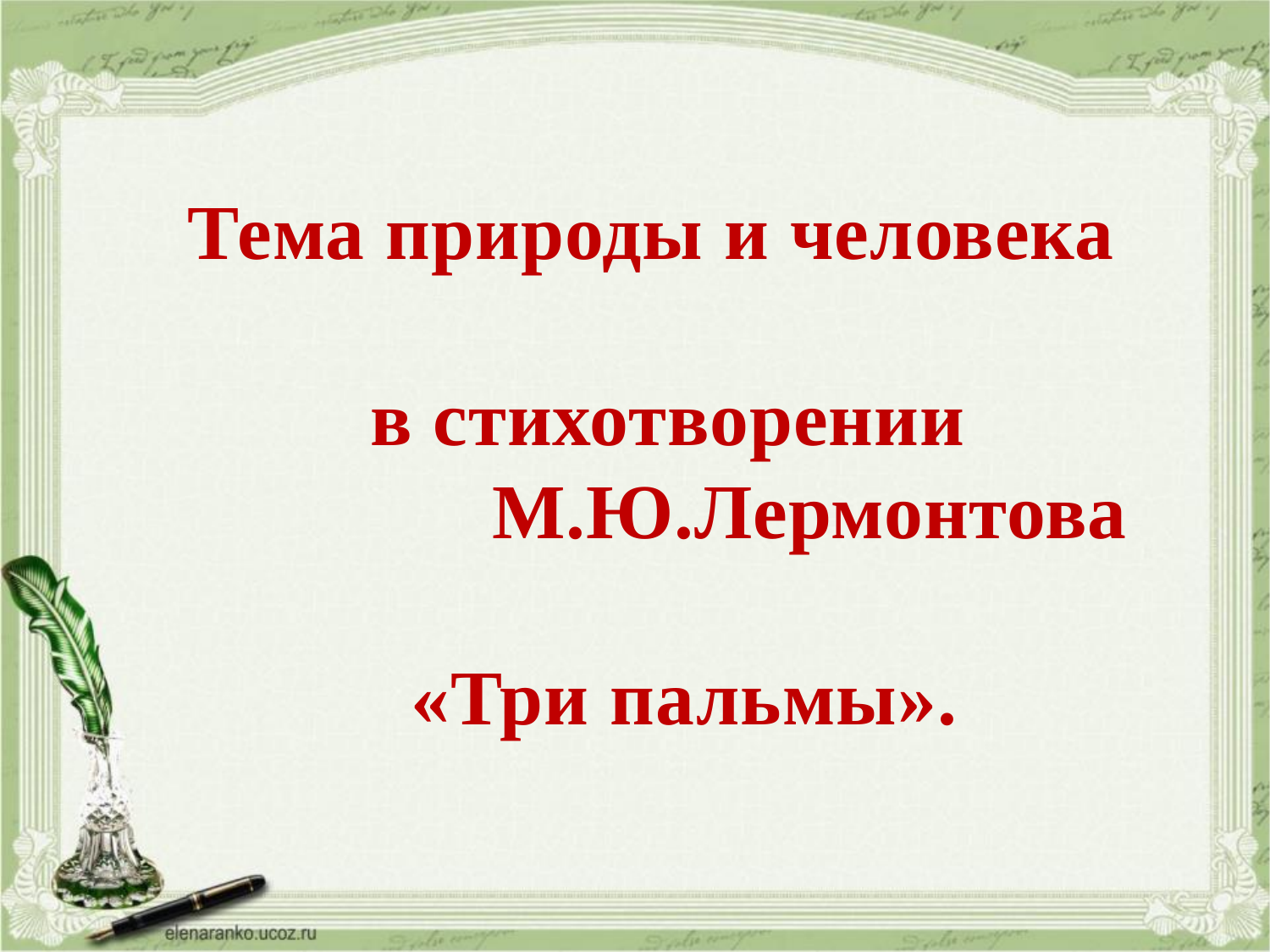

# Тема природы и человека в стихотворении                        М.Ю.Лермонтова «Три пальмы».